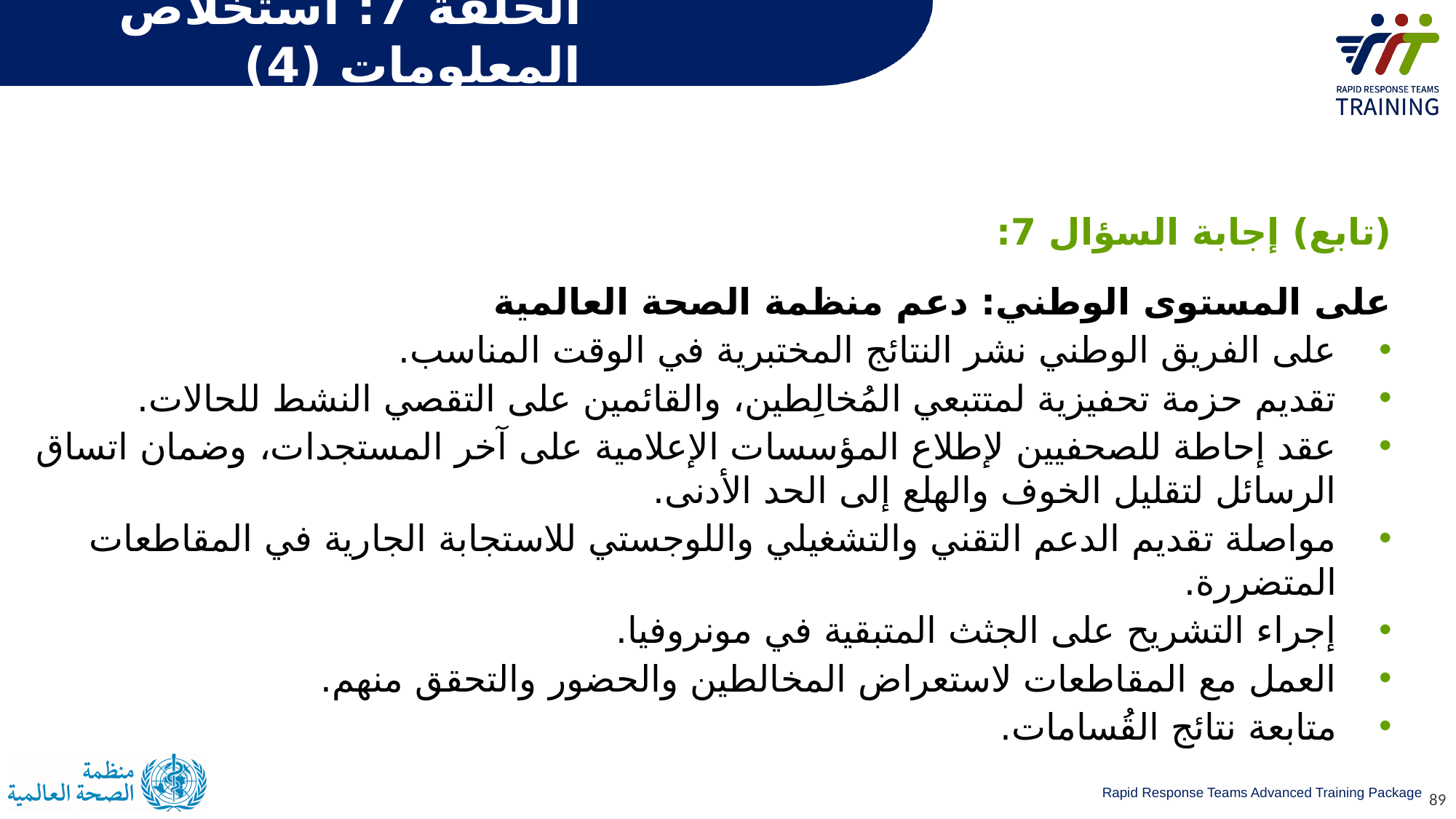

# الحلقة 7: استخلاص المعلومات (4)
(تابع) إجابة السؤال 7:
على المستوى الوطني: دعم منظمة الصحة العالمية
على الفريق الوطني نشر النتائج المختبرية في الوقت المناسب.
تقديم حزمة تحفيزية لمتتبعي المُخالِطين، والقائمين على التقصي النشط للحالات.
عقد إحاطة للصحفيين لإطلاع المؤسسات الإعلامية على آخر المستجدات، وضمان اتساق الرسائل لتقليل الخوف والهلع إلى الحد الأدنى.
مواصلة تقديم الدعم التقني والتشغيلي واللوجستي للاستجابة الجارية في المقاطعات المتضررة.
إجراء التشريح على الجثث المتبقية في مونروفيا.
العمل مع المقاطعات لاستعراض المخالطين والحضور والتحقق منهم.
متابعة نتائج القُسامات.